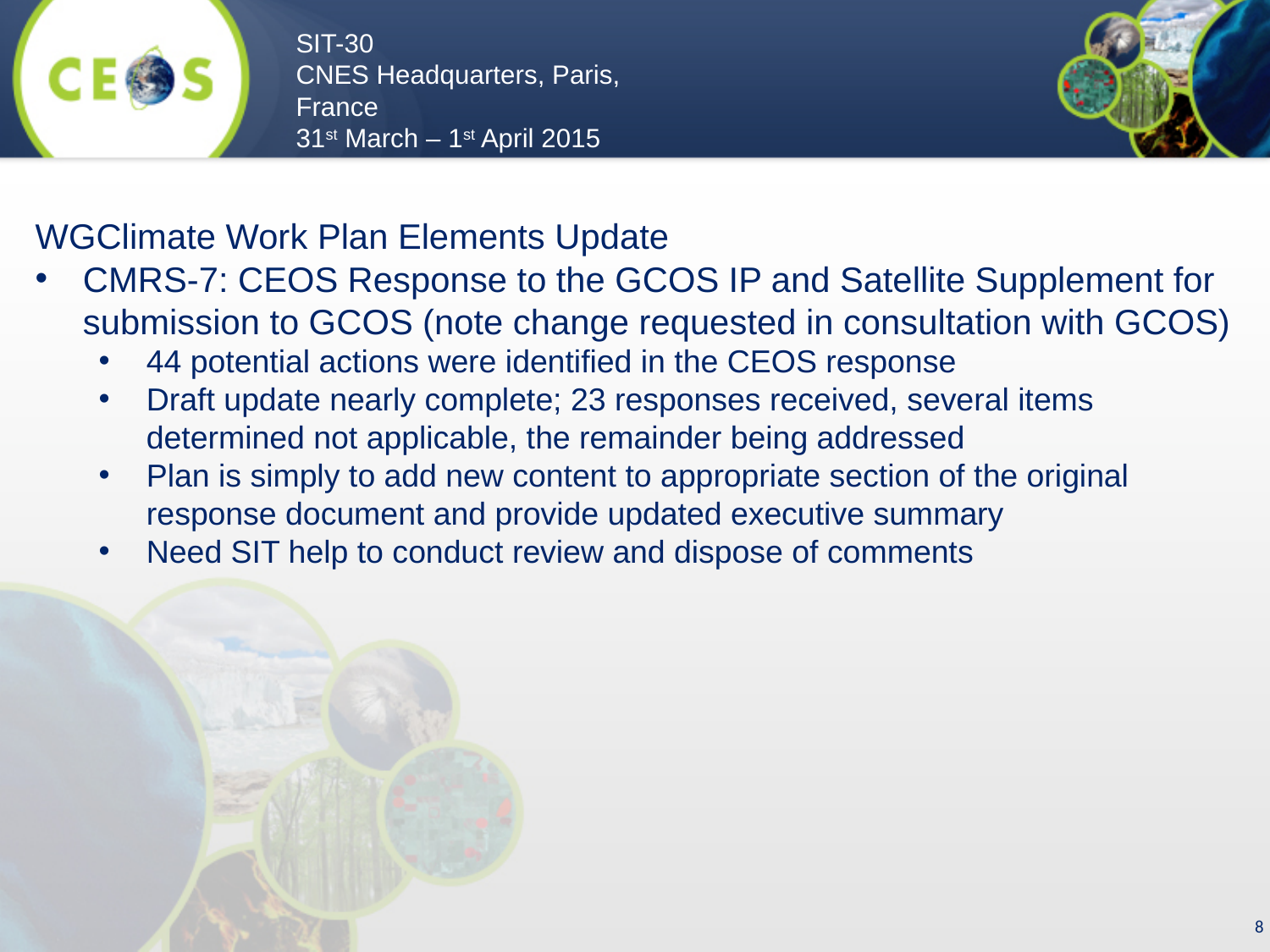

WGClimate Work Plan Elements Update
CMRS-7: CEOS Response to the GCOS IP and Satellite Supplement for submission to GCOS (note change requested in consultation with GCOS)
44 potential actions were identified in the CEOS response
Draft update nearly complete; 23 responses received, several items determined not applicable, the remainder being addressed
Plan is simply to add new content to appropriate section of the original response document and provide updated executive summary
Need SIT help to conduct review and dispose of comments

8